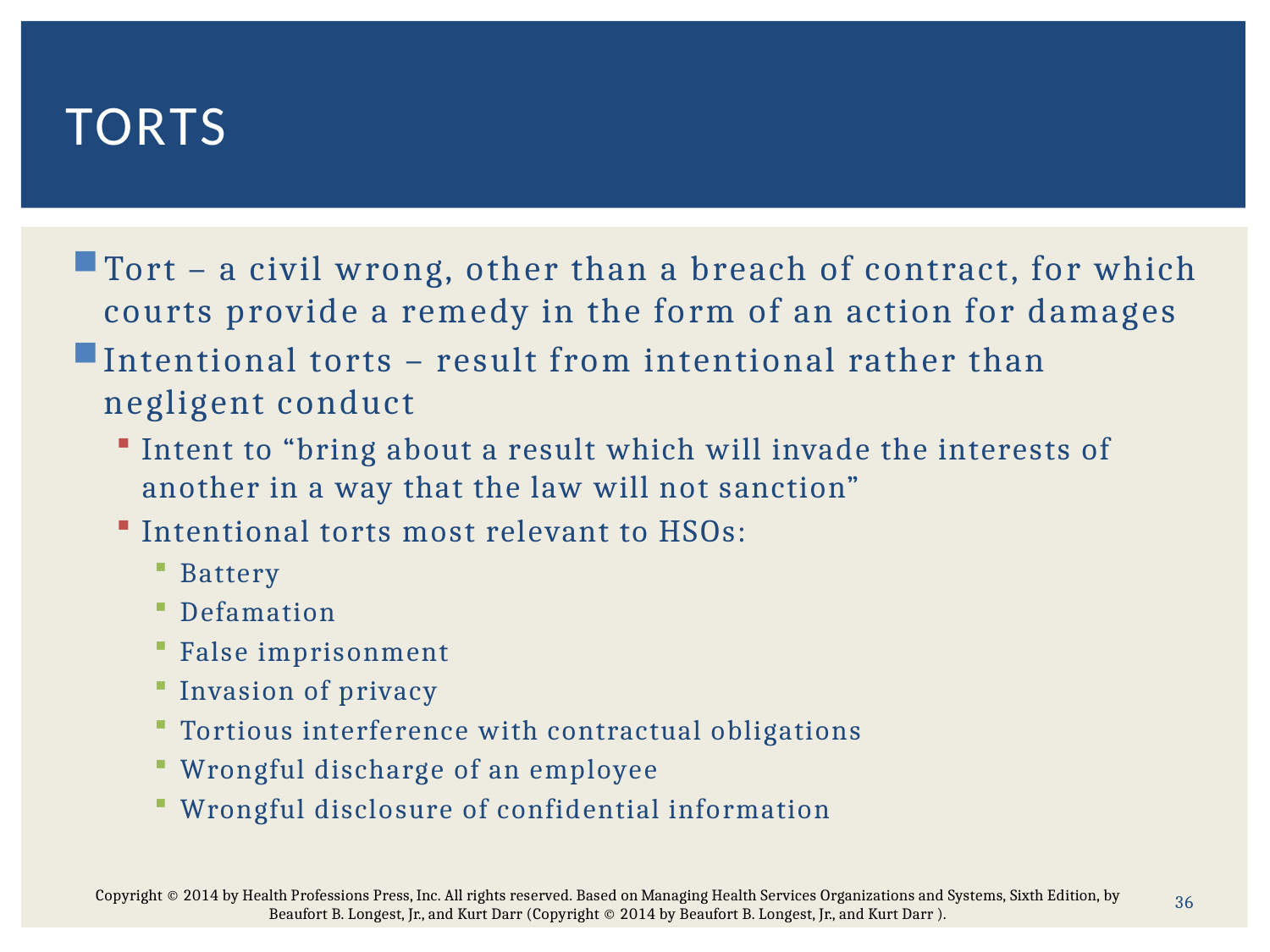

# Torts
Tort – a civil wrong, other than a breach of contract, for which courts provide a remedy in the form of an action for damages
Intentional torts – result from intentional rather than negligent conduct
Intent to “bring about a result which will invade the interests of another in a way that the law will not sanction”
Intentional torts most relevant to HSOs:
Battery
Defamation
False imprisonment
Invasion of privacy
Tortious interference with contractual obligations
Wrongful discharge of an employee
Wrongful disclosure of confidential information

36